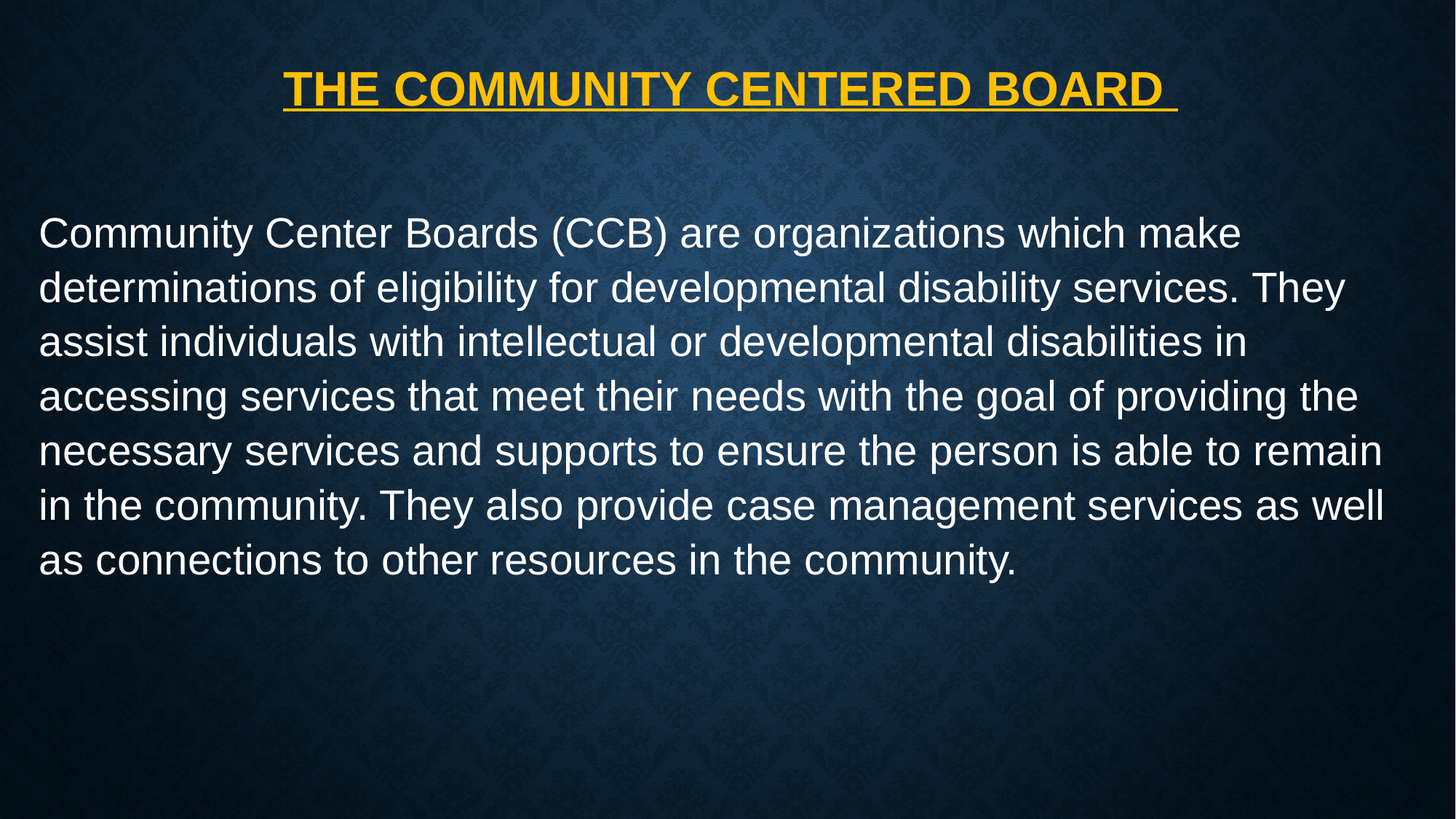

THE COMMUNITY CENTERED BOARD

Community Center Boards (CCB) are organizations which make determinations of eligibility for developmental disability services. They assist individuals with intellectual or developmental disabilities in accessing services that meet their needs with the goal of providing the necessary services and supports to ensure the person is able to remain in the community. They also provide case management services as well as connections to other resources in the community.